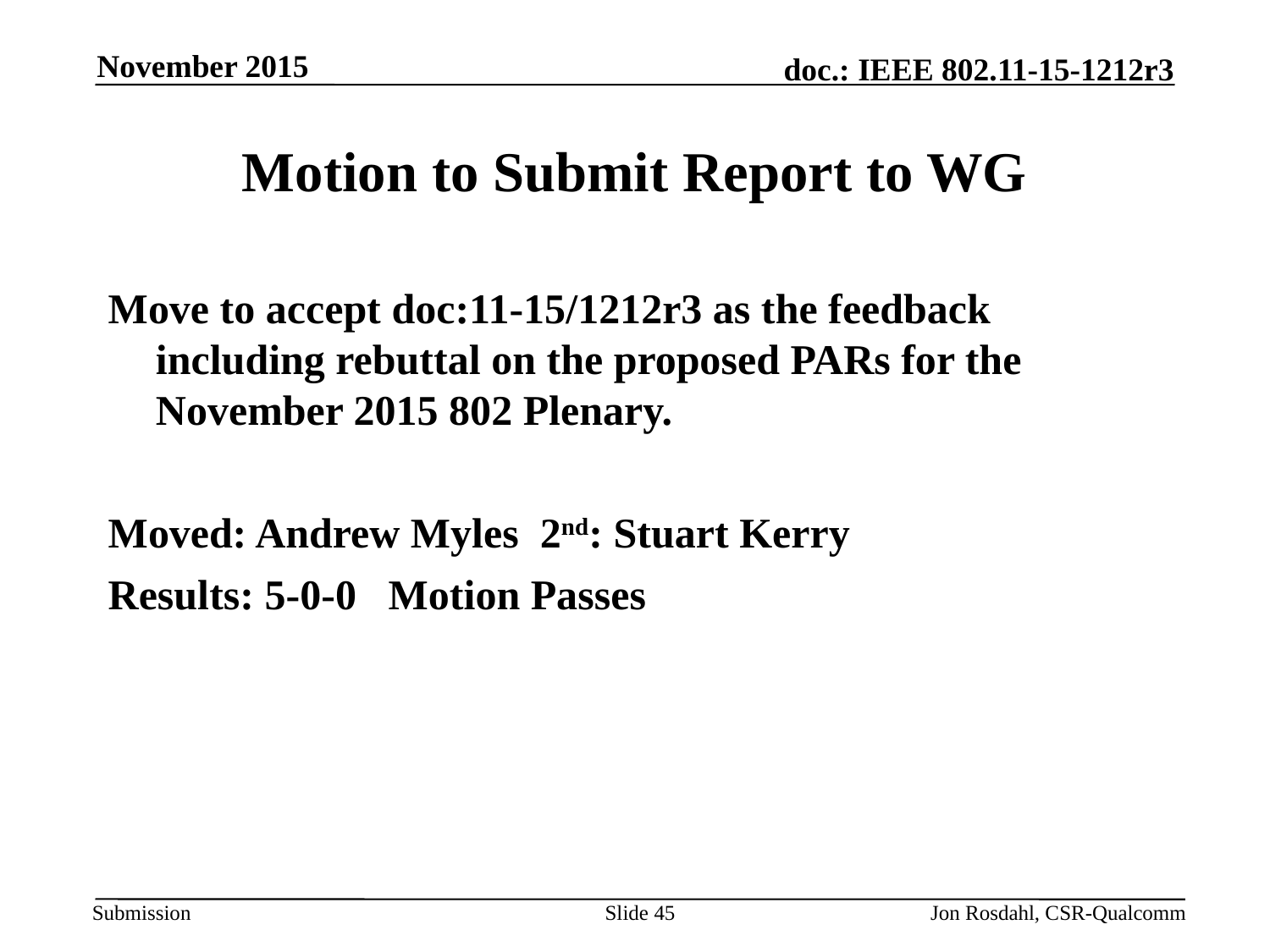

November 2015
# Motion to Submit Report to WG
Move to accept doc:11-15/1212r3 as the feedback including rebuttal on the proposed PARs for the November 2015 802 Plenary.

Moved: Andrew Myles  2nd: Stuart Kerry
Results: 5-0-0   Motion Passes
Slide 45
Jon Rosdahl, CSR-Qualcomm